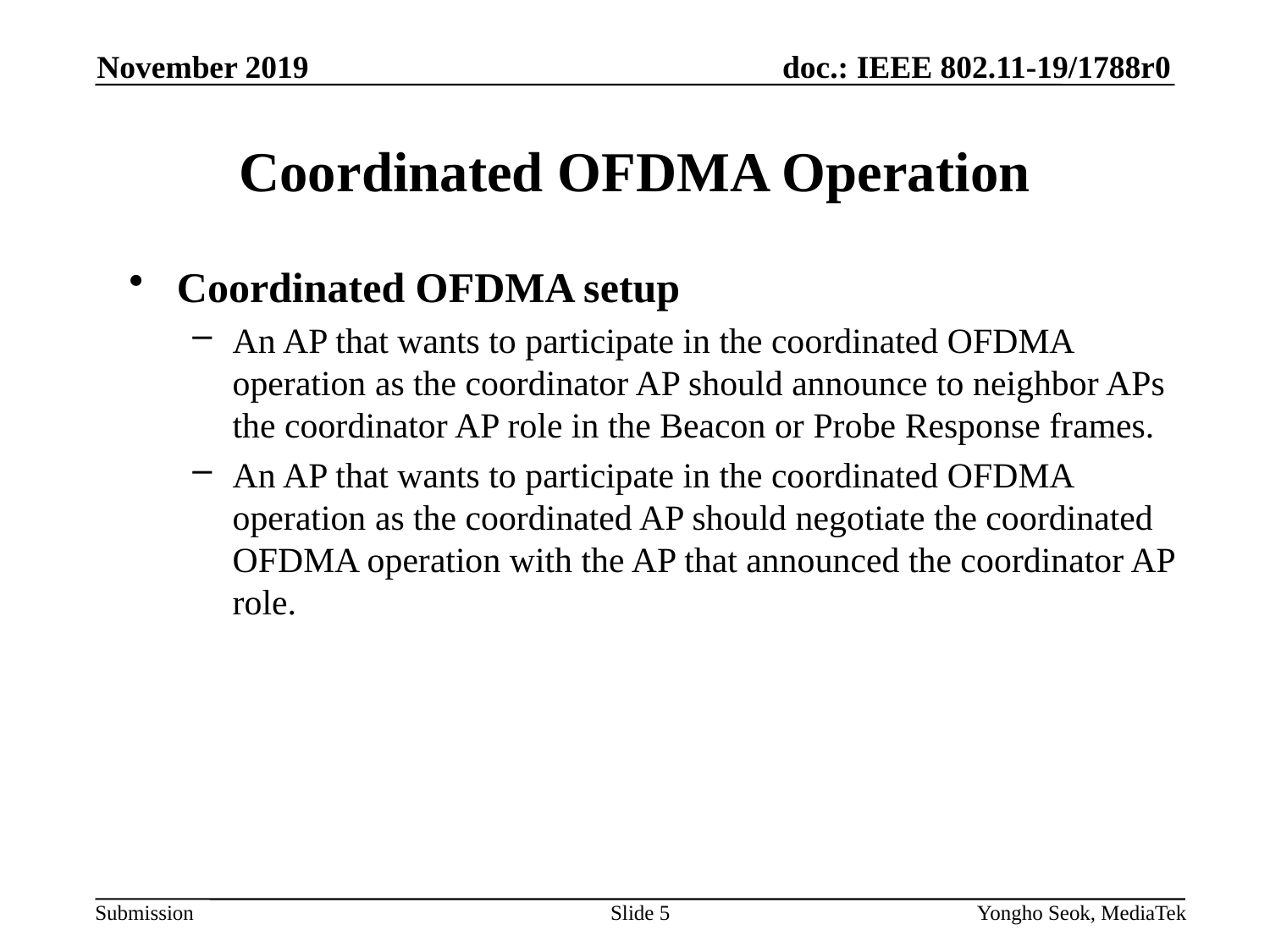

November 2019
# Coordinated OFDMA Operation

Coordinated OFDMA setup
An AP that wants to participate in the coordinated OFDMA operation as the coordinator AP should announce to neighbor APs the coordinator AP role in the Beacon or Probe Response frames.
An AP that wants to participate in the coordinated OFDMA operation as the coordinated AP should negotiate the coordinated OFDMA operation with the AP that announced the coordinator AP role.

Slide 5
Yongho Seok, MediaTek